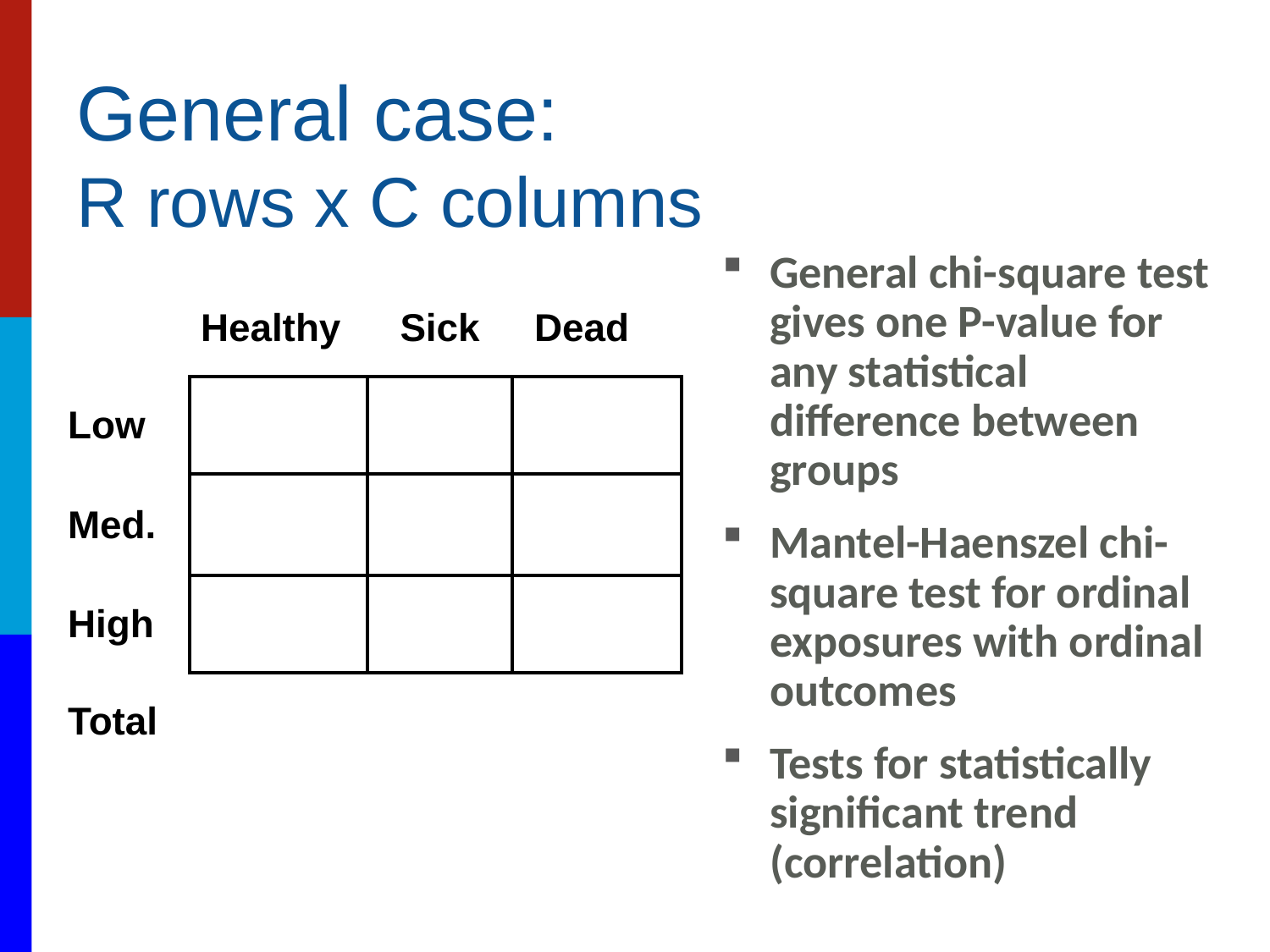

# General case: R rows x C columns
General chi-square test gives one P-value for  any statistical difference between groups
Mantel-Haenszel chi-square test for ordinal exposures with ordinal outcomes
Tests for statistically significant trend (correlation)
|  | Healthy | Sick | Dead |
| --- | --- | --- | --- |
| Low |  |  |  |
| Med. |  |  |  |
| High |  |  |  |
| Total |  |  |  |